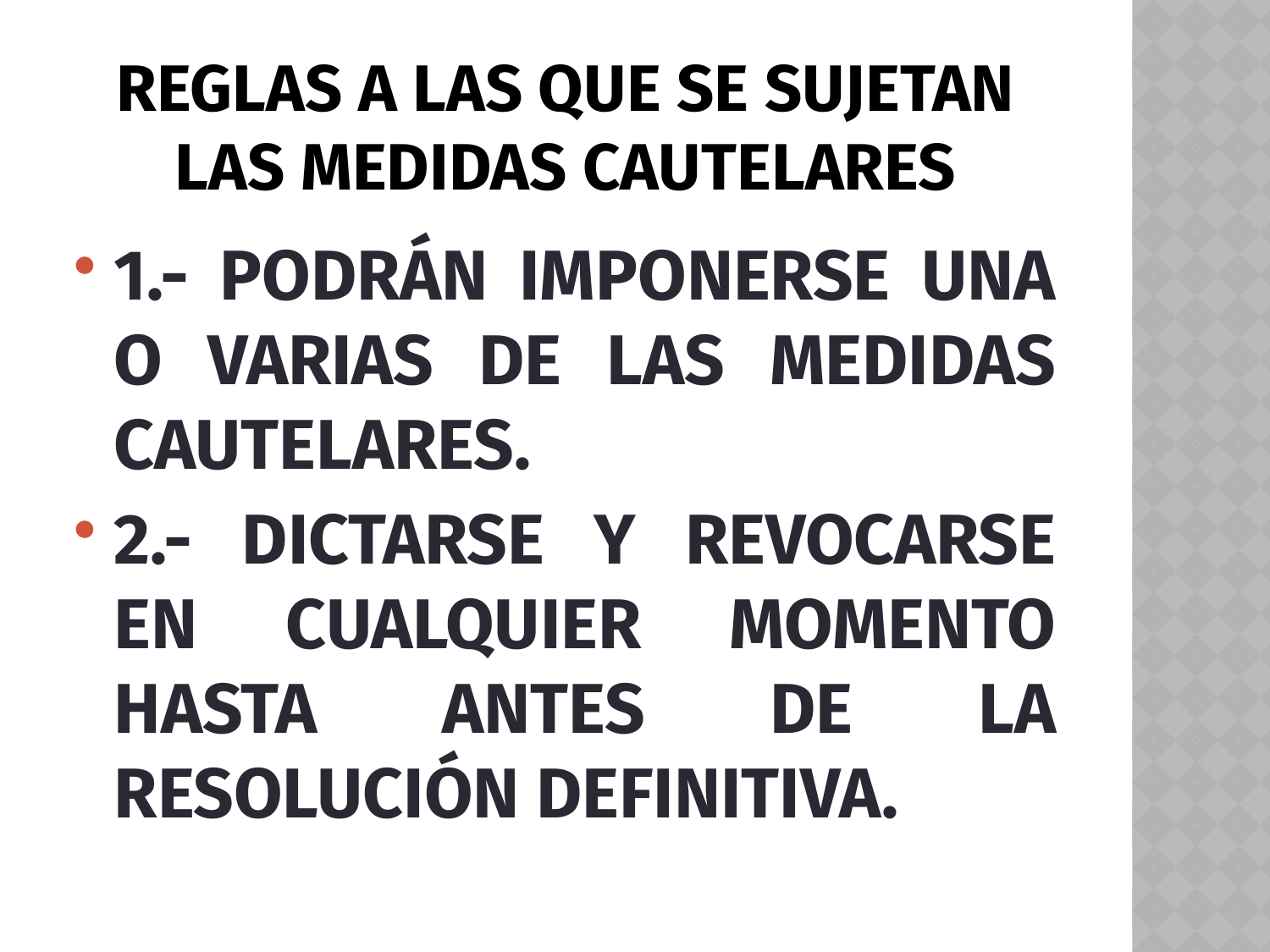

# REGLAS A LAS QUE SE SUJETAN LAS MEDIDAS CAUTELARES
1.- PODRÁN IMPONERSE UNA O VARIAS DE LAS MEDIDAS CAUTELARES.
2.- DICTARSE Y REVOCARSE EN CUALQUIER MOMENTO HASTA ANTES DE LA RESOLUCIÓN DEFINITIVA.